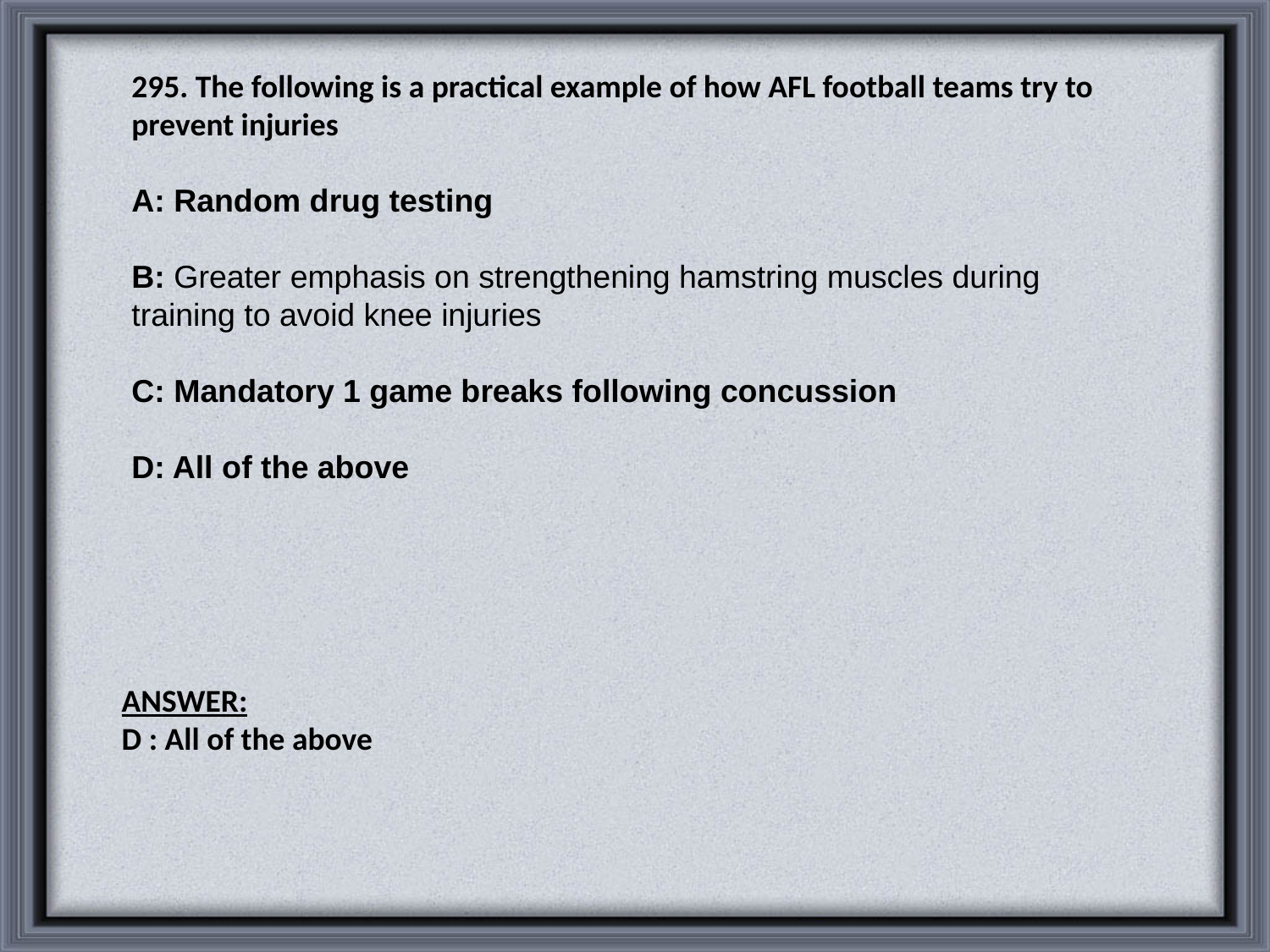

295. The following is a practical example of how AFL football teams try to prevent injuries

A: Random drug testing

B: Greater emphasis on strengthening hamstring muscles during training to avoid knee injuries

C: Mandatory 1 game breaks following concussion

D: All of the above

ANSWER:
D : All of the above